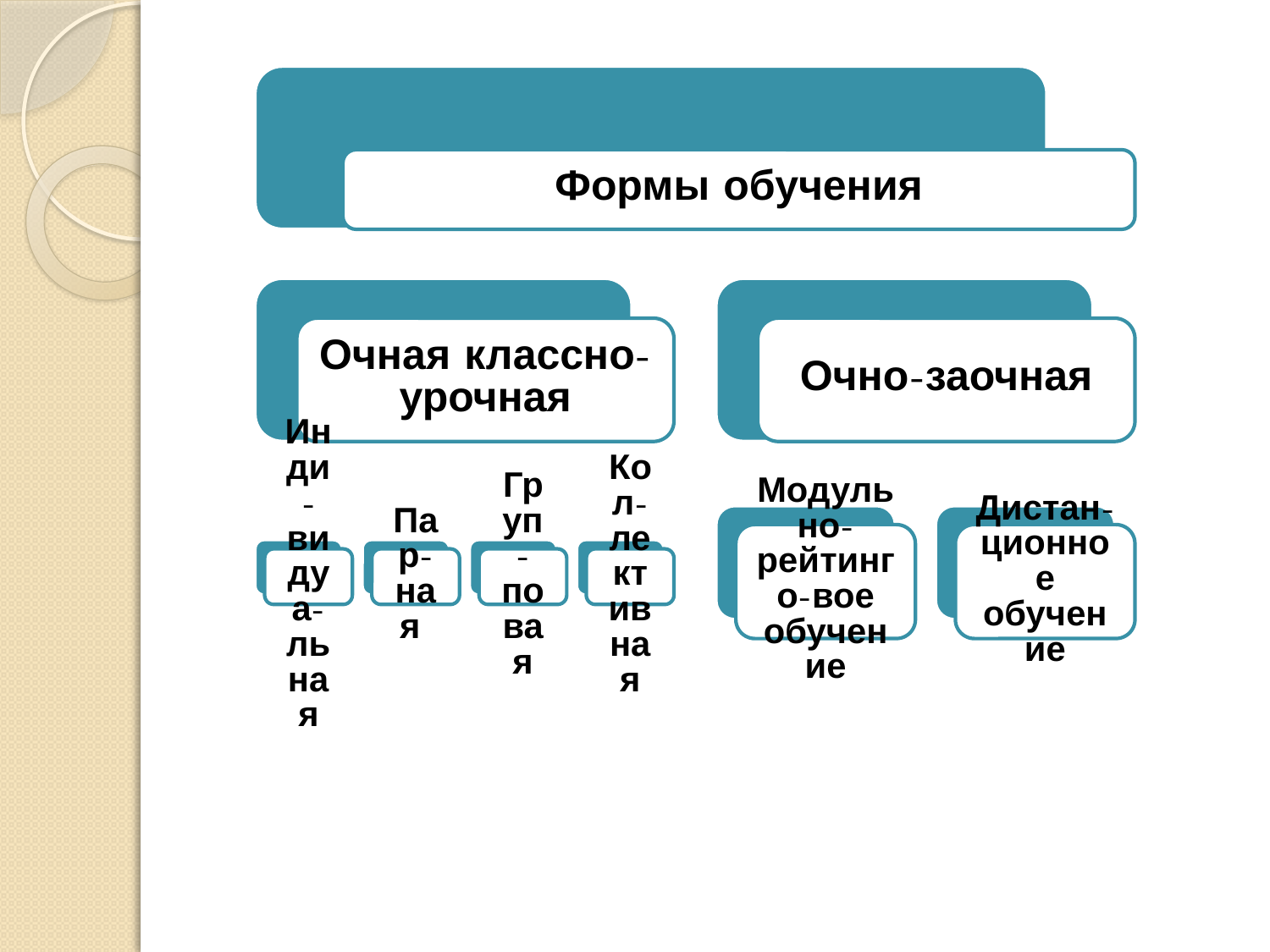

#
Формы обучения
Очная классно-урочная
Пар-ная
Кол-лективная
Очно-заочная
Модульно-рейтинго-вое обучение
Груп-повая
Инди-видуа-льная
Дистан-ционное обучение